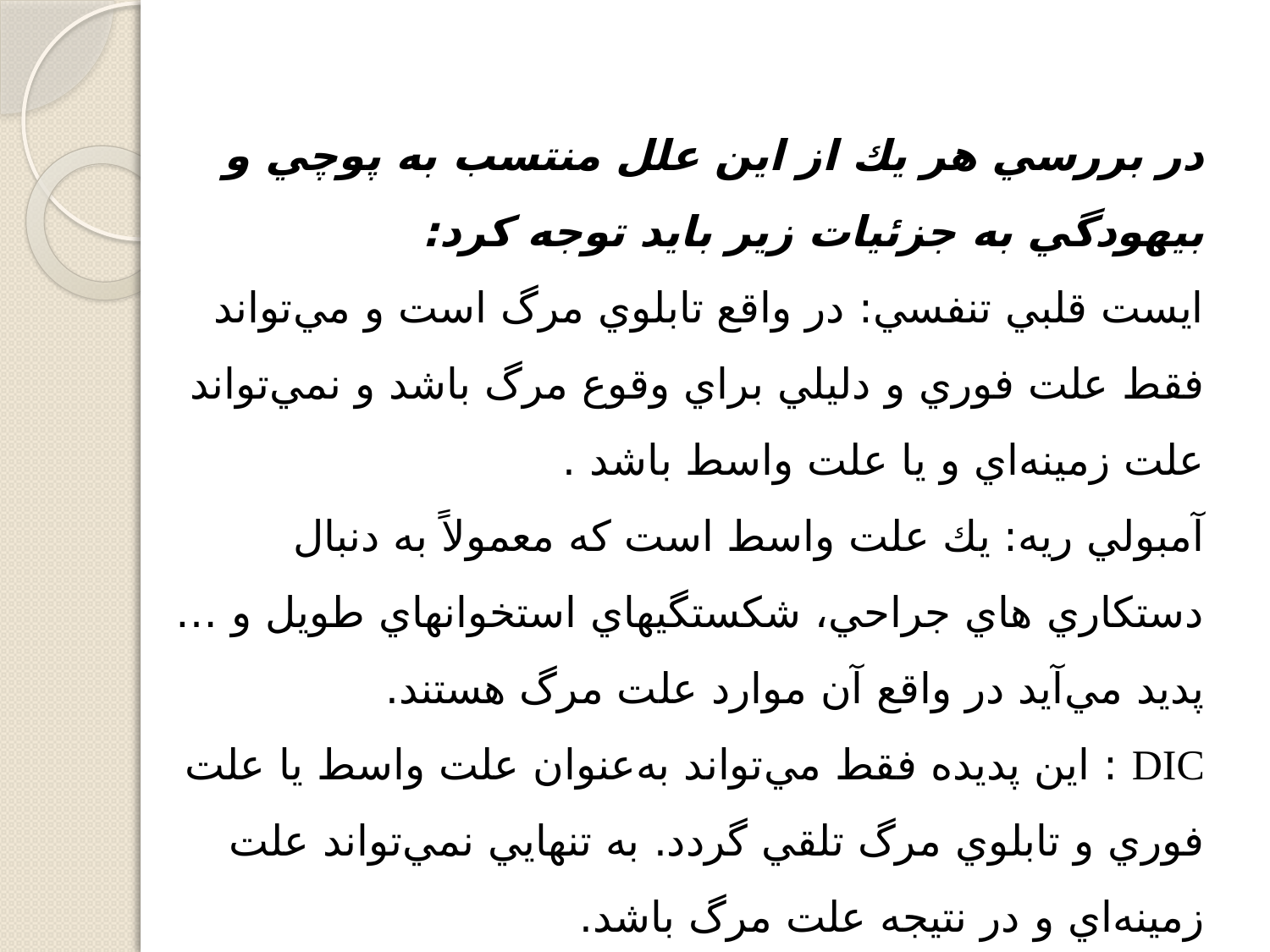

در بررسي هر يك از اين علل منتسب به پوچي و بيهودگي به جزئيات زير بايد توجه كرد:
ايست قلبي تنفسي: در واقع تابلوي مرگ است و مي‌تواند فقط علت فوري و دليلي براي وقوع مرگ باشد و نمي‌تواند علت زمينه‌اي و يا علت واسط باشد .
آمبولي ريه: يك علت واسط است كه معمولاً به دنبال دستكاري هاي جراحي، شكستگيهاي استخوانهاي طويل و … پديد مي‌آيد در واقع آن موارد علت مرگ هستند.
DIC : اين پديده فقط مي‌تواند به‌عنوان علت واسط يا علت فوري و تابلوي مرگ تلقي گردد. به تنهايي نمي‌تواند علت زمينه‌اي و در نتيجه علت مرگ باشد.